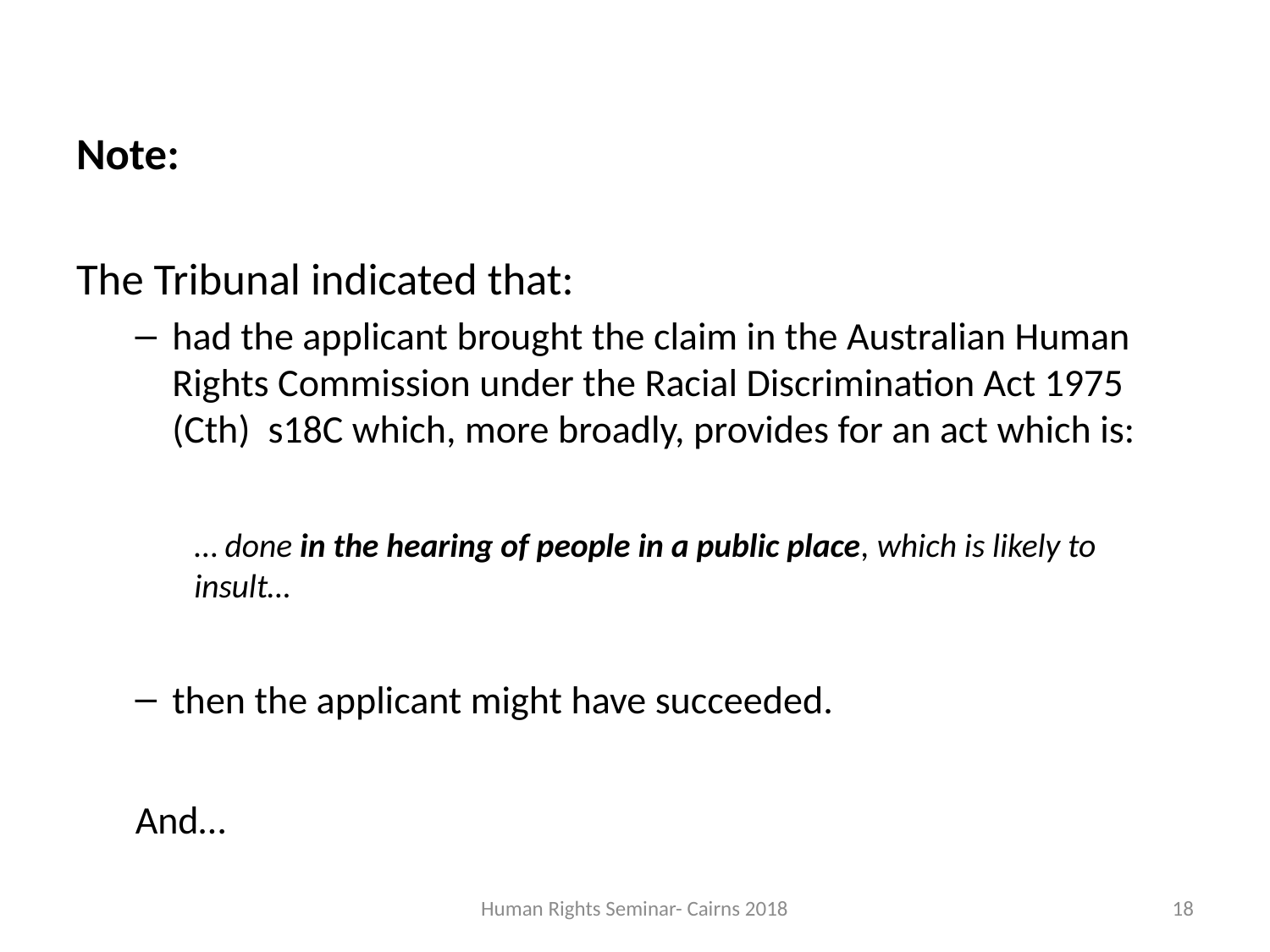

Note:

The Tribunal indicated that:
had the applicant brought the claim in the Australian Human Rights Commission under the Racial Discrimination Act 1975 (Cth)  s18C which, more broadly, provides for an act which is:

… done in the hearing of people in a public place, which is likely to insult…

then the applicant might have succeeded.

And…

Human Rights Seminar- Cairns 2018
18